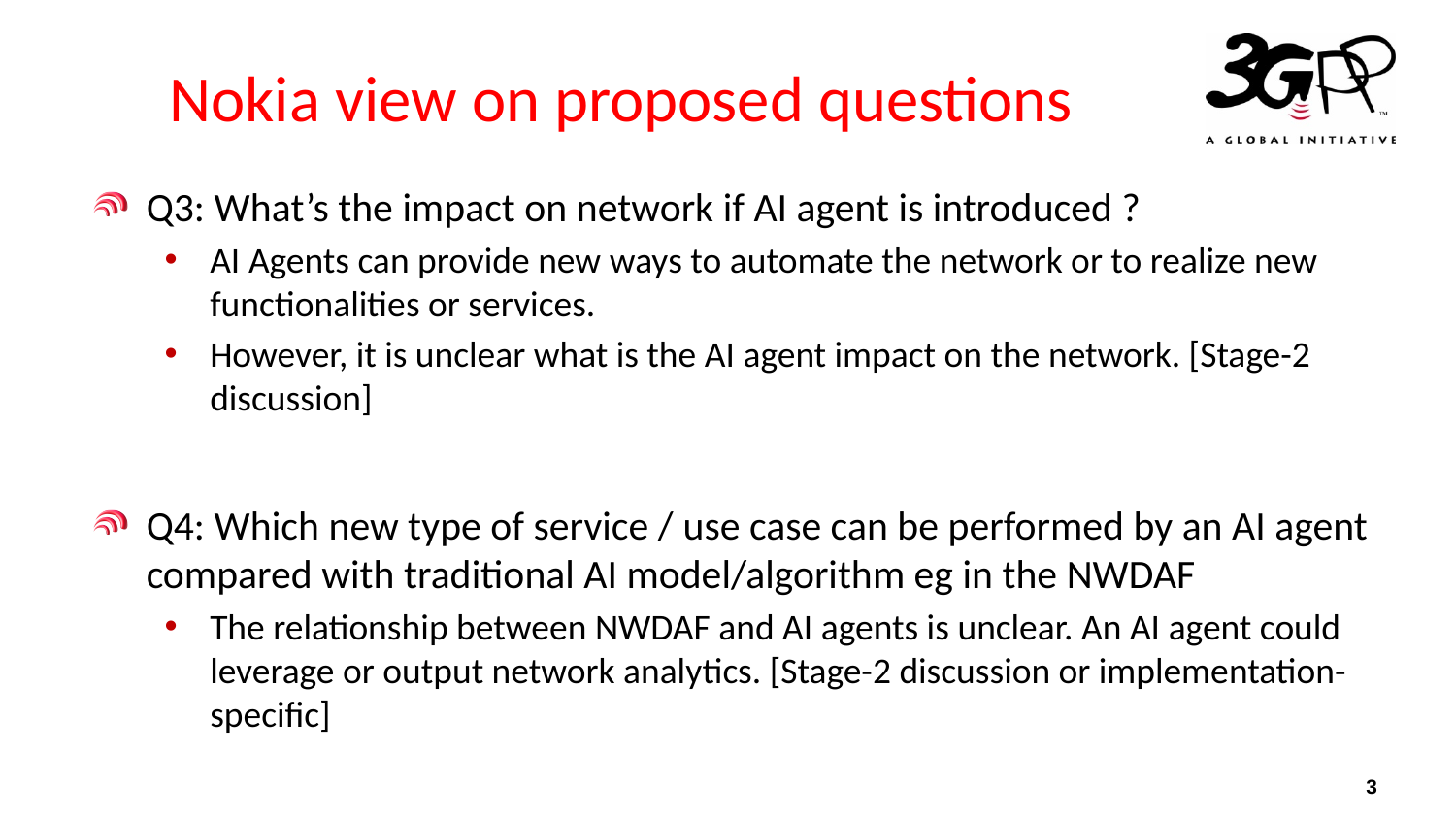

# Nokia view on proposed questions
Q3: What’s the impact on network if AI agent is introduced ?
AI Agents can provide new ways to automate the network or to realize new functionalities or services.
However, it is unclear what is the AI agent impact on the network. [Stage-2 discussion]

Q4: Which new type of service / use case can be performed by an AI agent compared with traditional AI model/algorithm eg in the NWDAF
The relationship between NWDAF and AI agents is unclear. An AI agent could leverage or output network analytics. [Stage-2 discussion or implementation-specific]